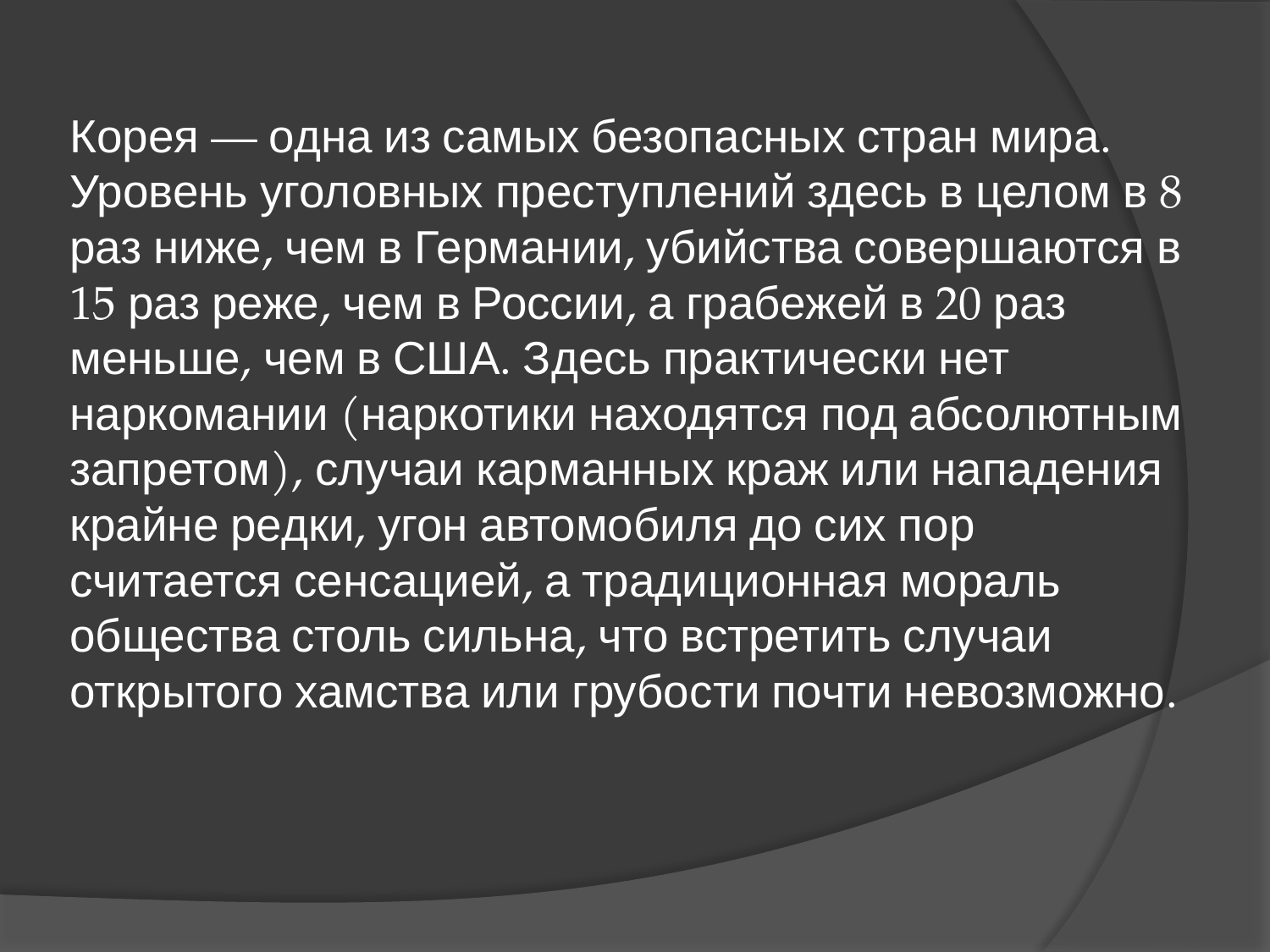

# Корея — одна из самых безопасных стран мира. Уровень уголовных преступлений здесь в целом в 8 раз ниже, чем в Германии, убийства совершаются в 15 раз реже, чем в России, а грабежей в 20 раз меньше, чем в США. Здесь практически нет наркомании (наркотики находятся под абсолютным запретом), случаи карманных краж или нападения крайне редки, угон автомобиля до сих пор считается сенсацией, а традиционная мораль общества столь сильна, что встретить случаи открытого хамства или грубости почти невозможно.